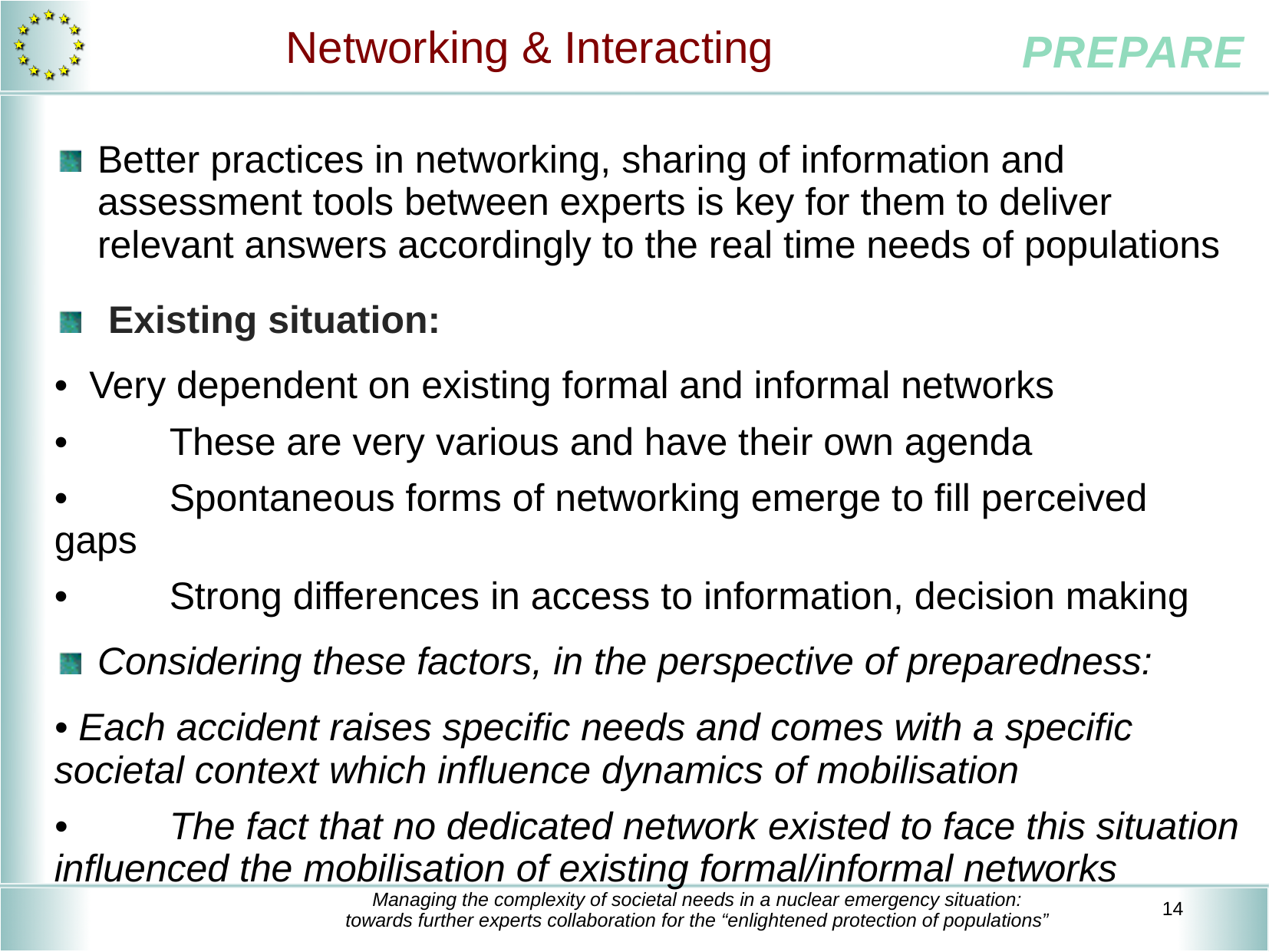

# Networking & Interacting
Better practices in networking, sharing of information and assessment tools between experts is key for them to deliver relevant answers accordingly to the real time needs of populations
 Existing situation:
•  Very dependent on existing formal and informal networks
•	These are very various and have their own agenda
•	Spontaneous forms of networking emerge to fill perceived gaps
•	Strong differences in access to information, decision making
Considering these factors, in the perspective of preparedness:
• Each accident raises specific needs and comes with a specific societal context which influence dynamics of mobilisation
•	The fact that no dedicated network existed to face this situation
influenced the mobilisation of existing formal/informal networks